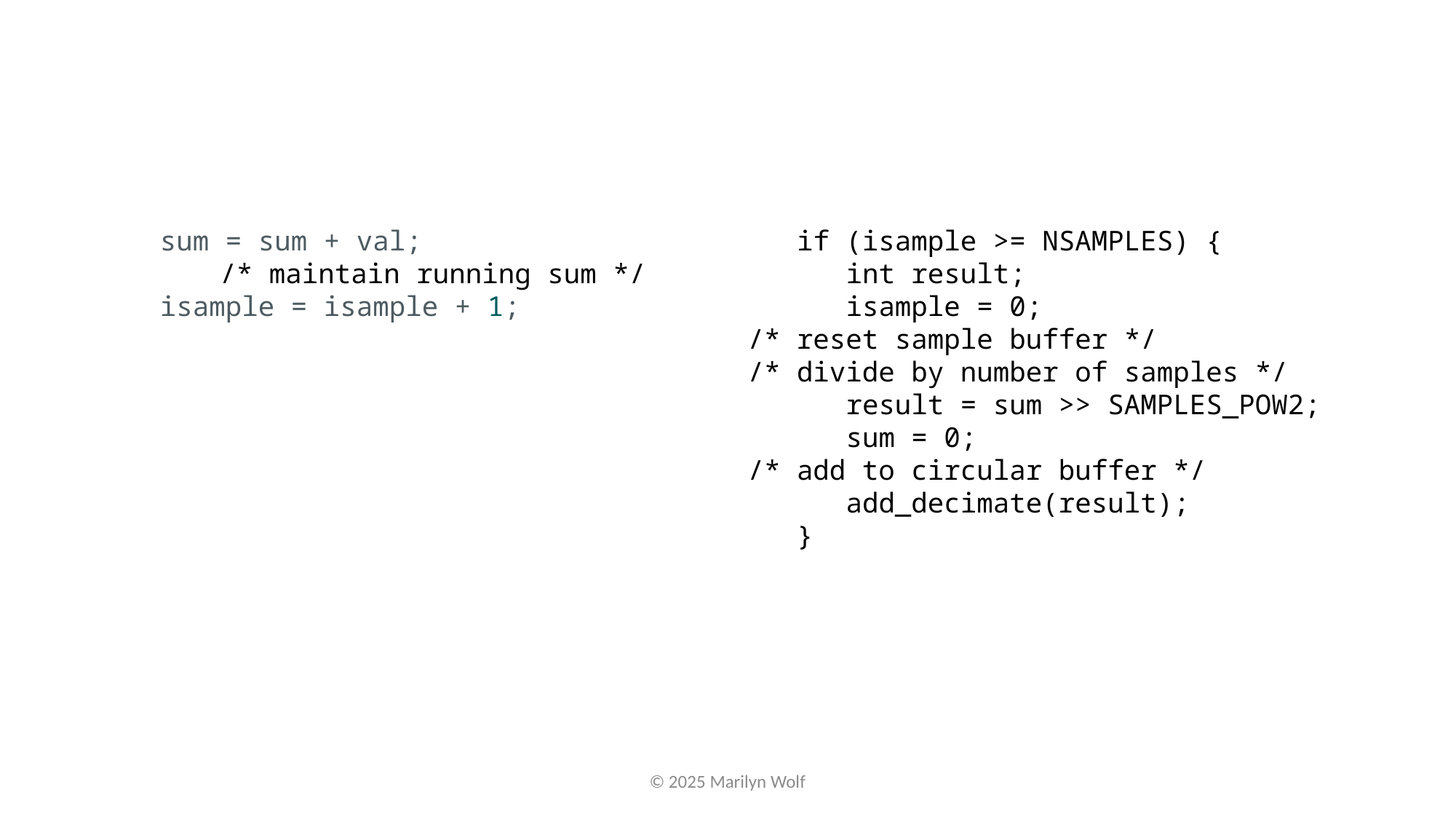

sum = sum + val;
	/* maintain running sum */
   isample = isample + 1;

   if (isample >= NSAMPLES) {
      int result;
      isample = 0;
/* reset sample buffer */
/* divide by number of samples */
      result = sum >> SAMPLES_POW2;
      sum = 0;
/* add to circular buffer */
      add_decimate(result);
   }
© 2025 Marilyn Wolf